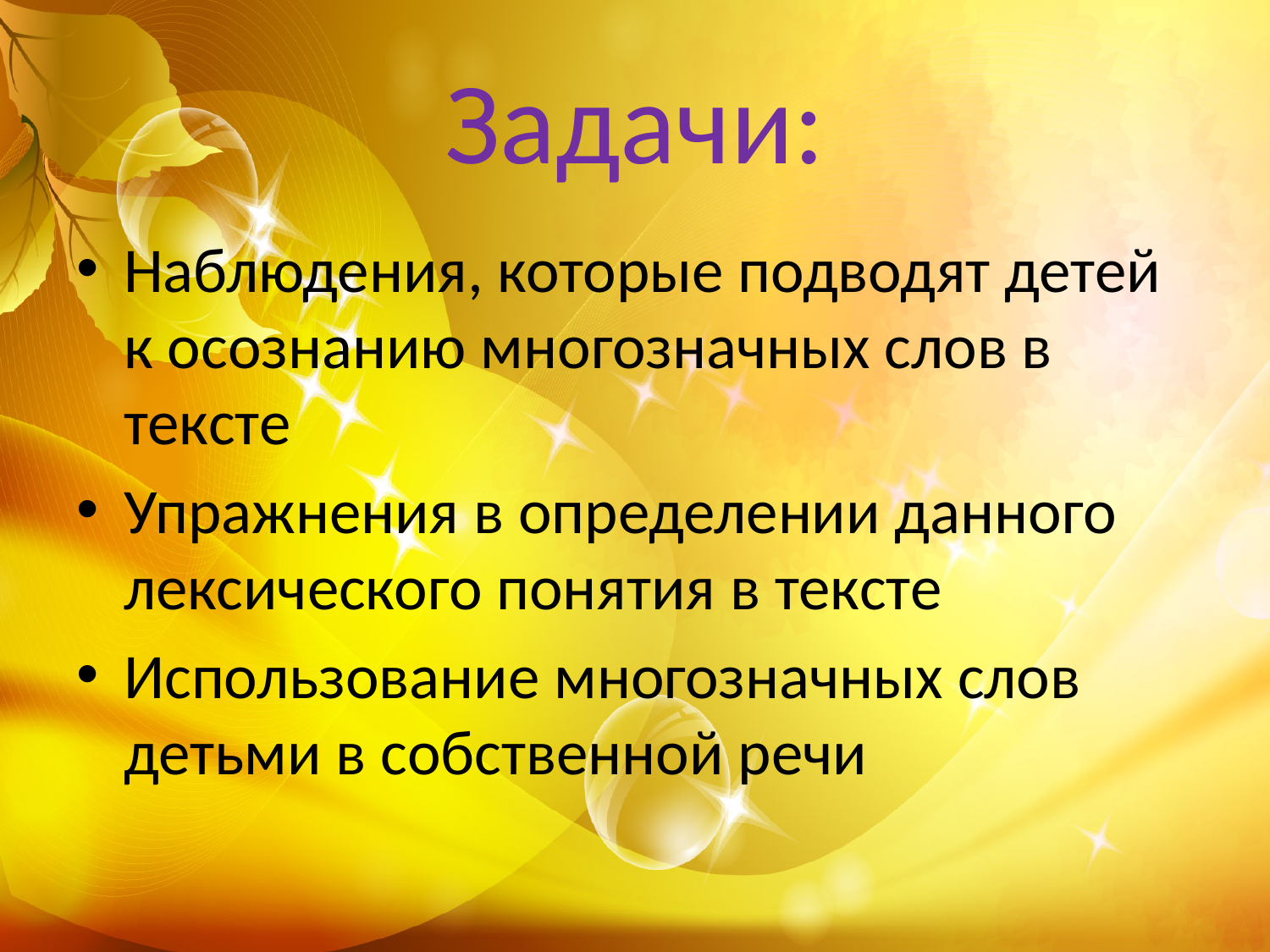

# Задачи:
Наблюдения, которые подводят детей к осознанию многозначных слов в тексте
Упражнения в определении данного  лексического понятия в тексте
Использование многозначных слов детьми в собственной речи